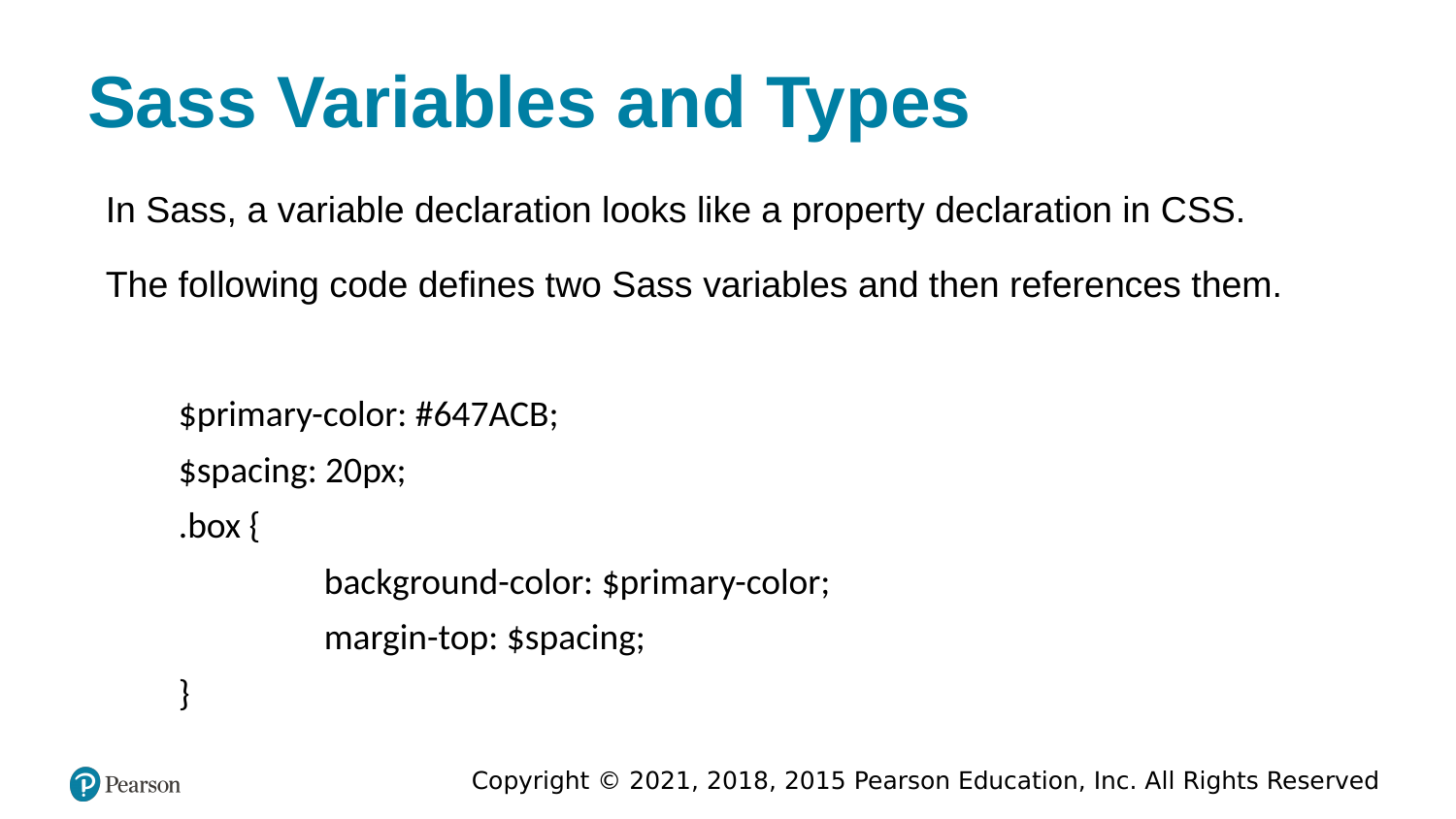

# Sass Variables and Types
In Sass, a variable declaration looks like a property declaration in CSS.
The following code defines two Sass variables and then references them.

$primary-color: #647ACB;
$spacing: 20px;
.box {
	background-color: $primary-color;
	margin-top: $spacing;
}